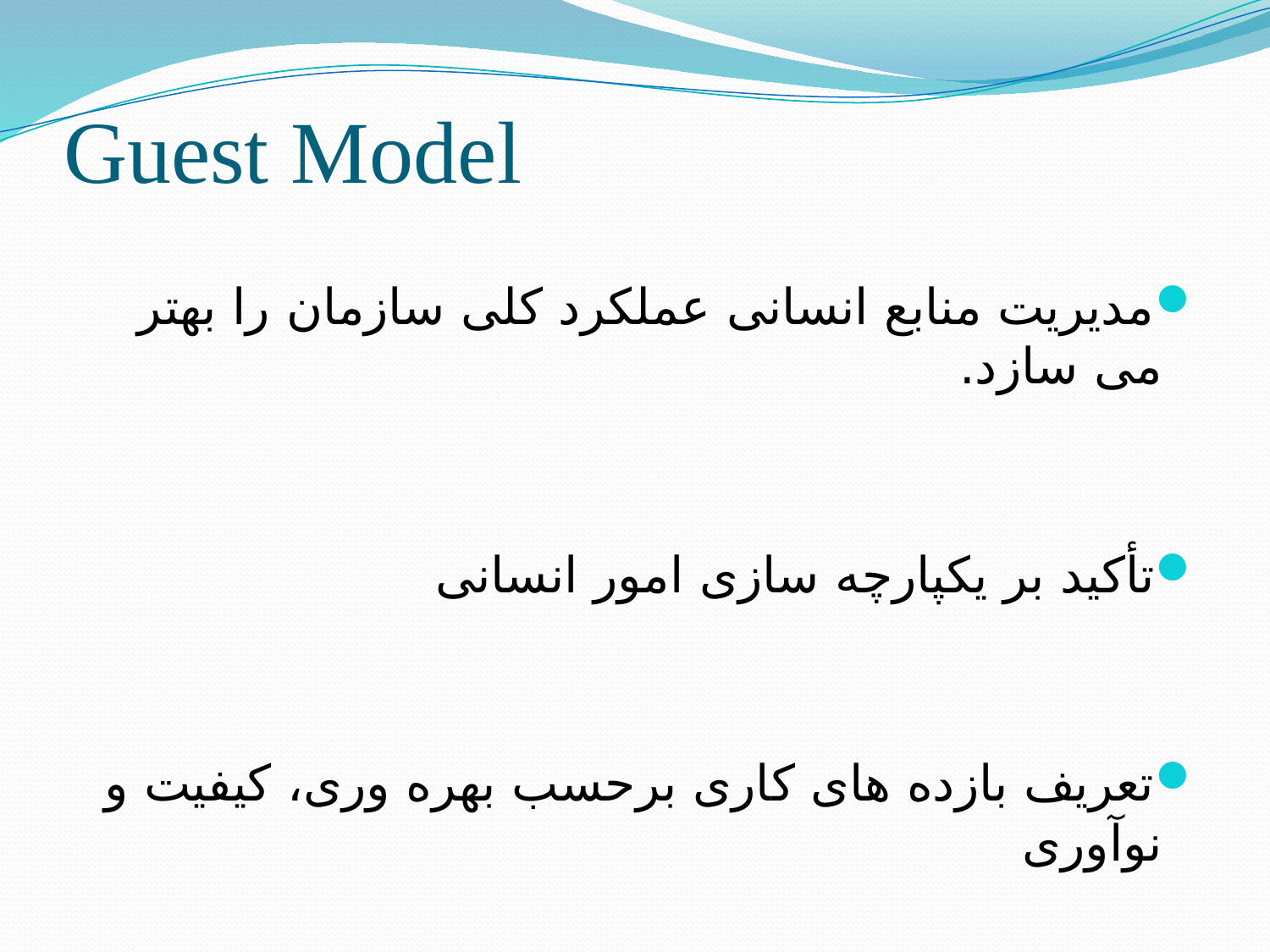

# Guest Model
مدیریت منابع انسانی عملکرد کلی سازمان را بهتر می سازد.

تأکید بر یکپارچه سازی امور انسانی

تعریف بازده های کاری برحسب بهره وری، کیفیت و نوآوری